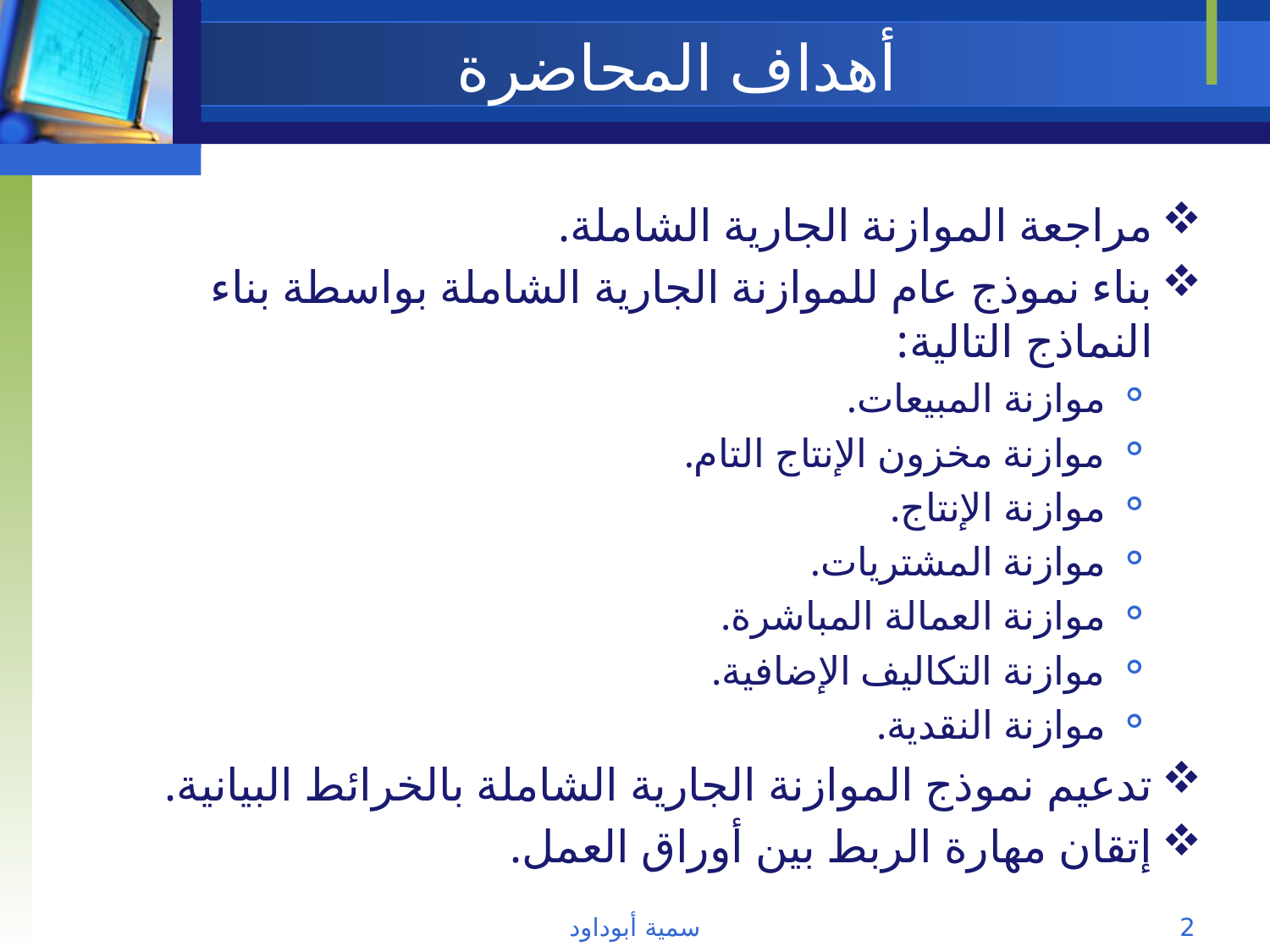

# أهداف المحاضرة
مراجعة الموازنة الجارية الشاملة.
بناء نموذج عام للموازنة الجارية الشاملة بواسطة بناء النماذج التالية:
موازنة المبيعات.
موازنة مخزون الإنتاج التام.
موازنة الإنتاج.
موازنة المشتريات.
موازنة العمالة المباشرة.
موازنة التكاليف الإضافية.
موازنة النقدية.
تدعيم نموذج الموازنة الجارية الشاملة بالخرائط البيانية.
إتقان مهارة الربط بين أوراق العمل.
سمية أبوداود
2